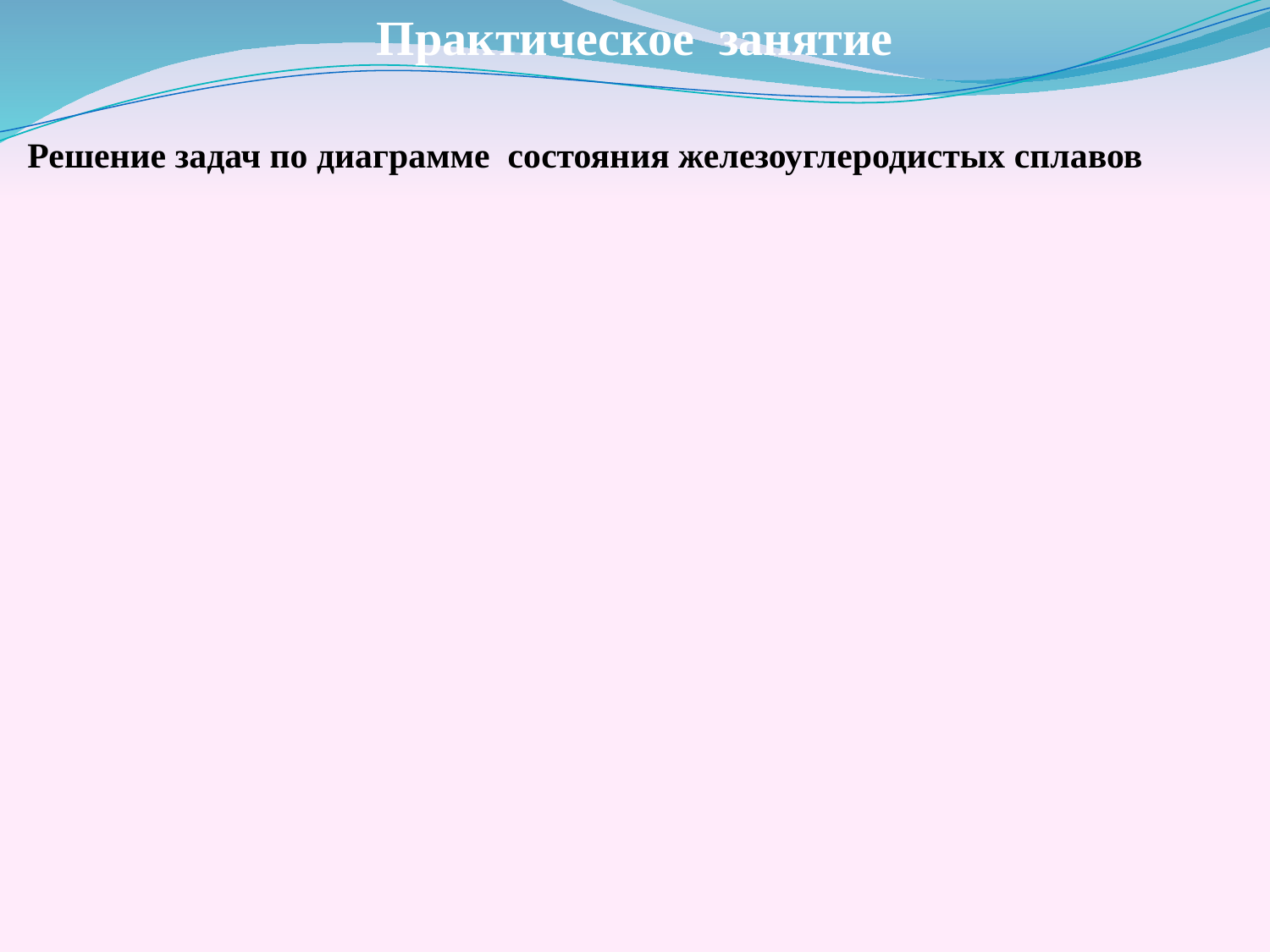

Практическое  занятие
Решение задач по диаграмме  состояния железоуглеродистых сплавов